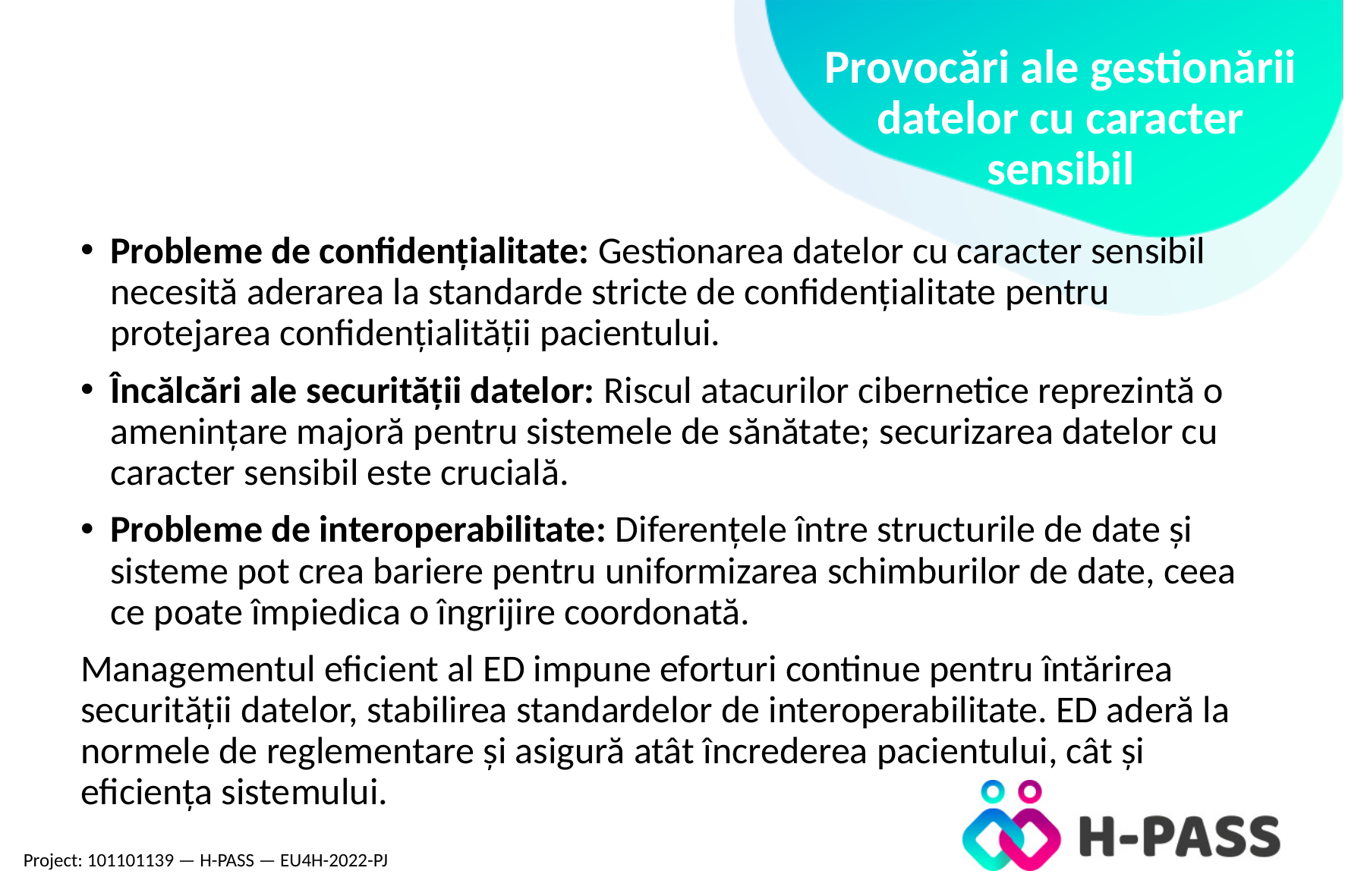

# Provocări ale gestionării datelor cu caracter sensibil
Probleme de confidențialitate: Gestionarea datelor cu caracter sensibil necesită aderarea la standarde stricte de confidențialitate pentru protejarea confidențialității pacientului.
Încălcări ale securității datelor: Riscul atacurilor cibernetice reprezintă o amenințare majoră pentru sistemele de sănătate; securizarea datelor cu caracter sensibil este crucială.
Probleme de interoperabilitate: Diferențele între structurile de date și sisteme pot crea bariere pentru uniformizarea schimburilor de date, ceea ce poate împiedica o îngrijire coordonată.
Managementul eficient al ED impune eforturi continue pentru întărirea securității datelor, stabilirea standardelor de interoperabilitate. ED aderă la normele de reglementare și asigură atât încrederea pacientului, cât și eficiența sistemului.
Project: 101101139 — H-PASS — EU4H-2022-PJ